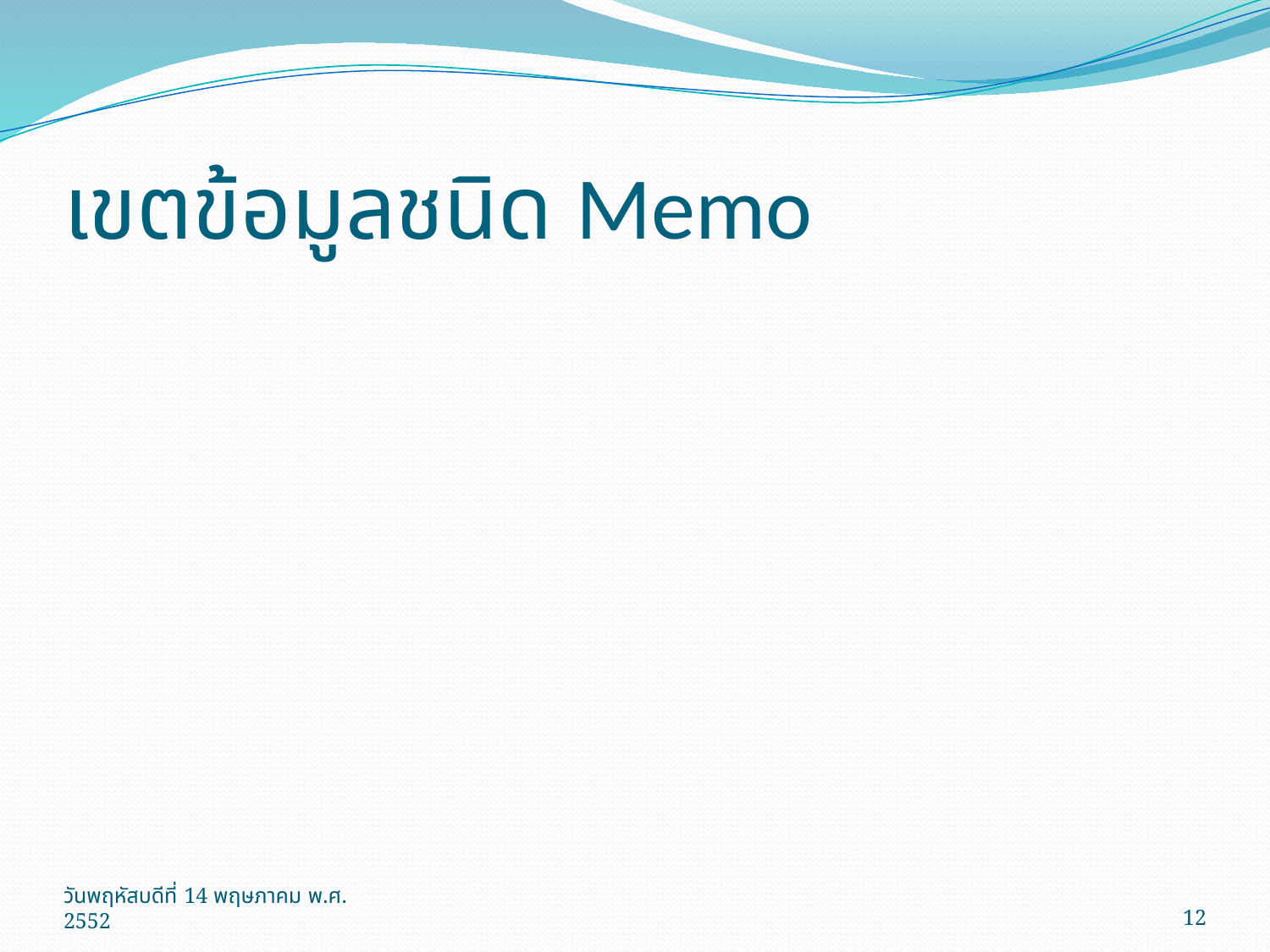

# เขตข้อมูลชนิด Memo

วันพฤหัสบดีที่ 14 พฤษภาคม พ.ศ. 2552
12